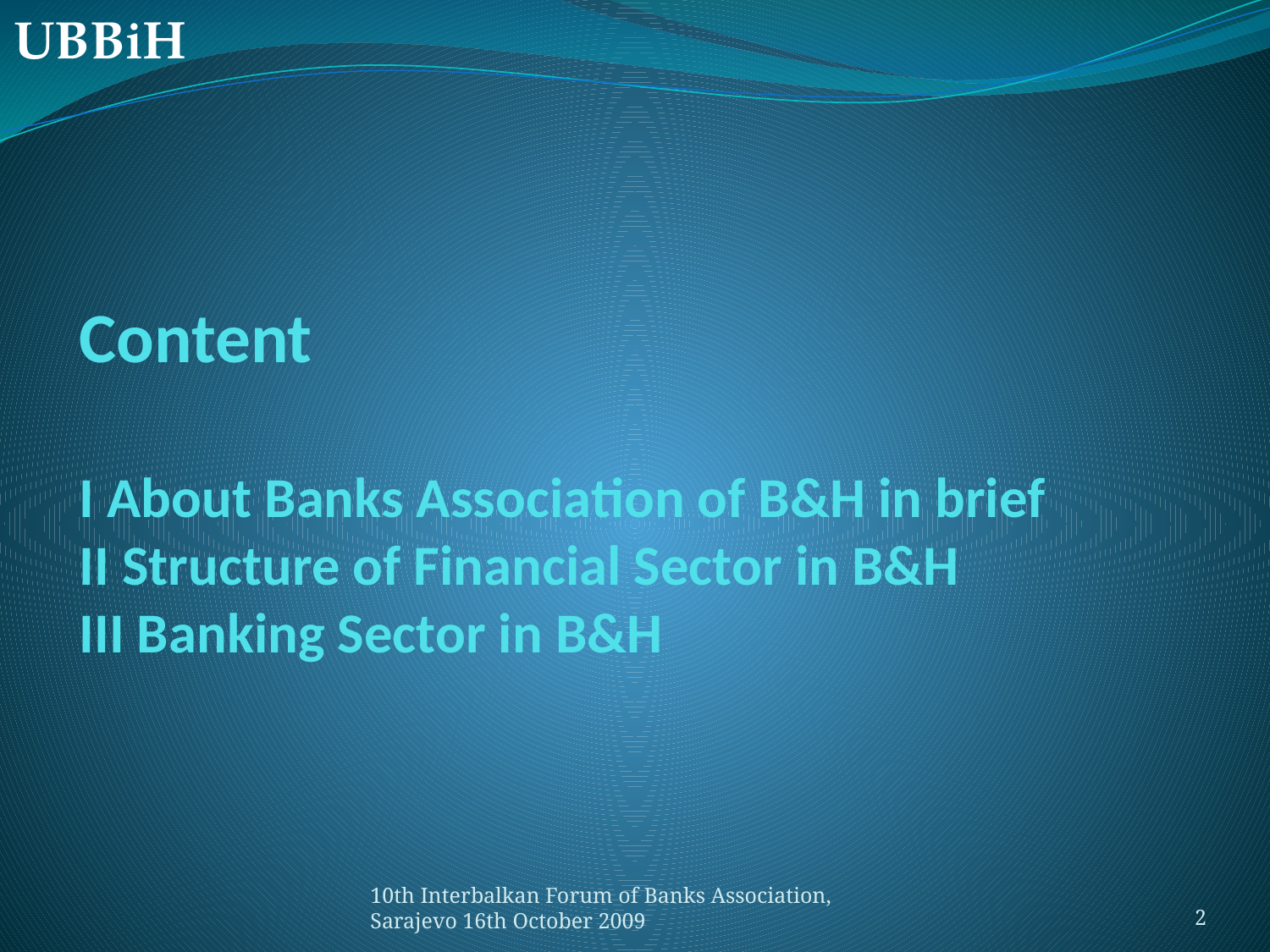

UBBiH

# Content I About Banks Association of B&H in brief II Structure of Financial Sector in B&H III Banking Sector in B&H
10th Interbalkan Forum of Banks Association, Sarajevo 16th October 2009
2